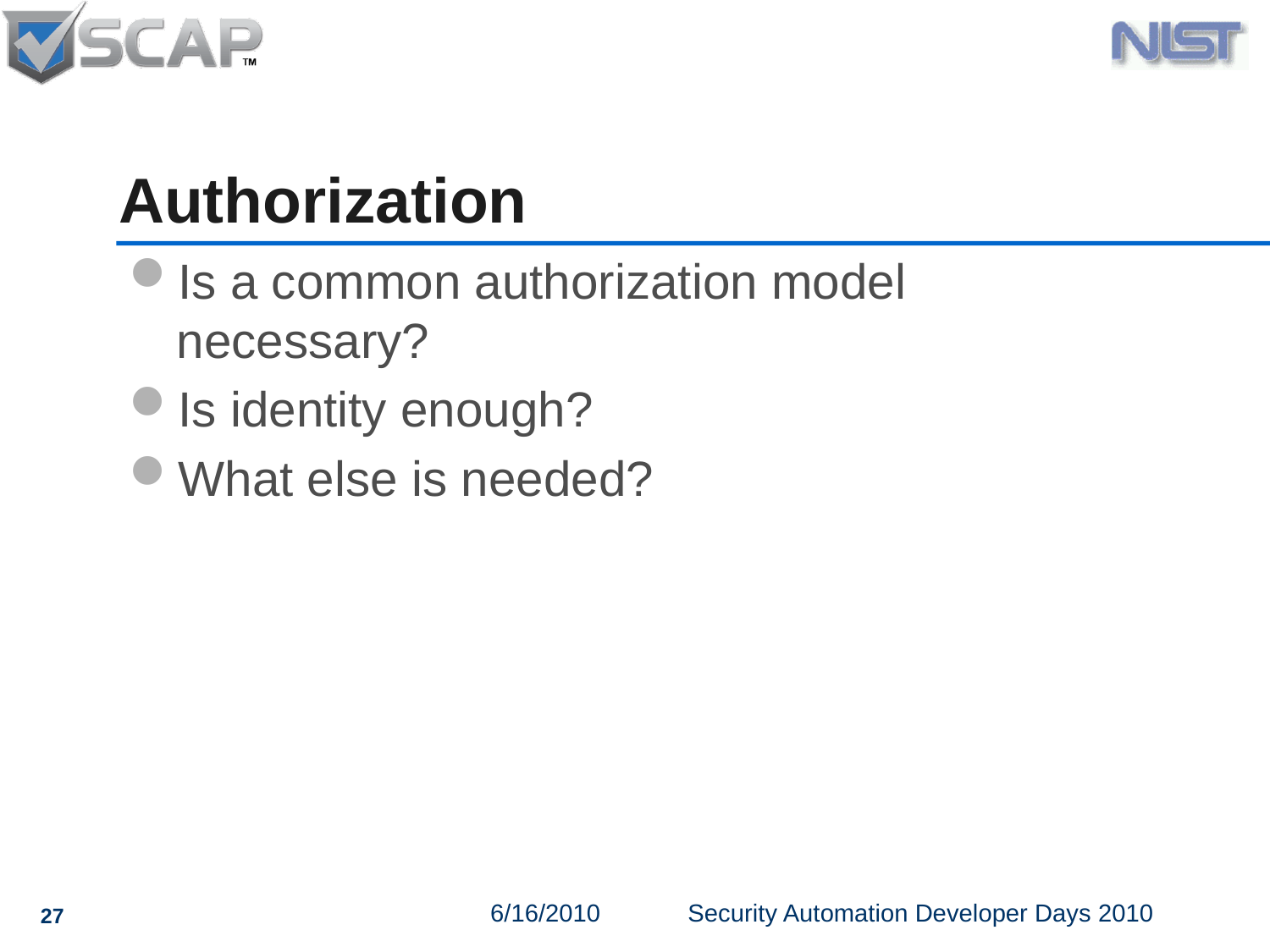

# Authorization
Is a common authorization model necessary?
Is identity enough?
What else is needed?
27
6/16/2010
Security Automation Developer Days 2010